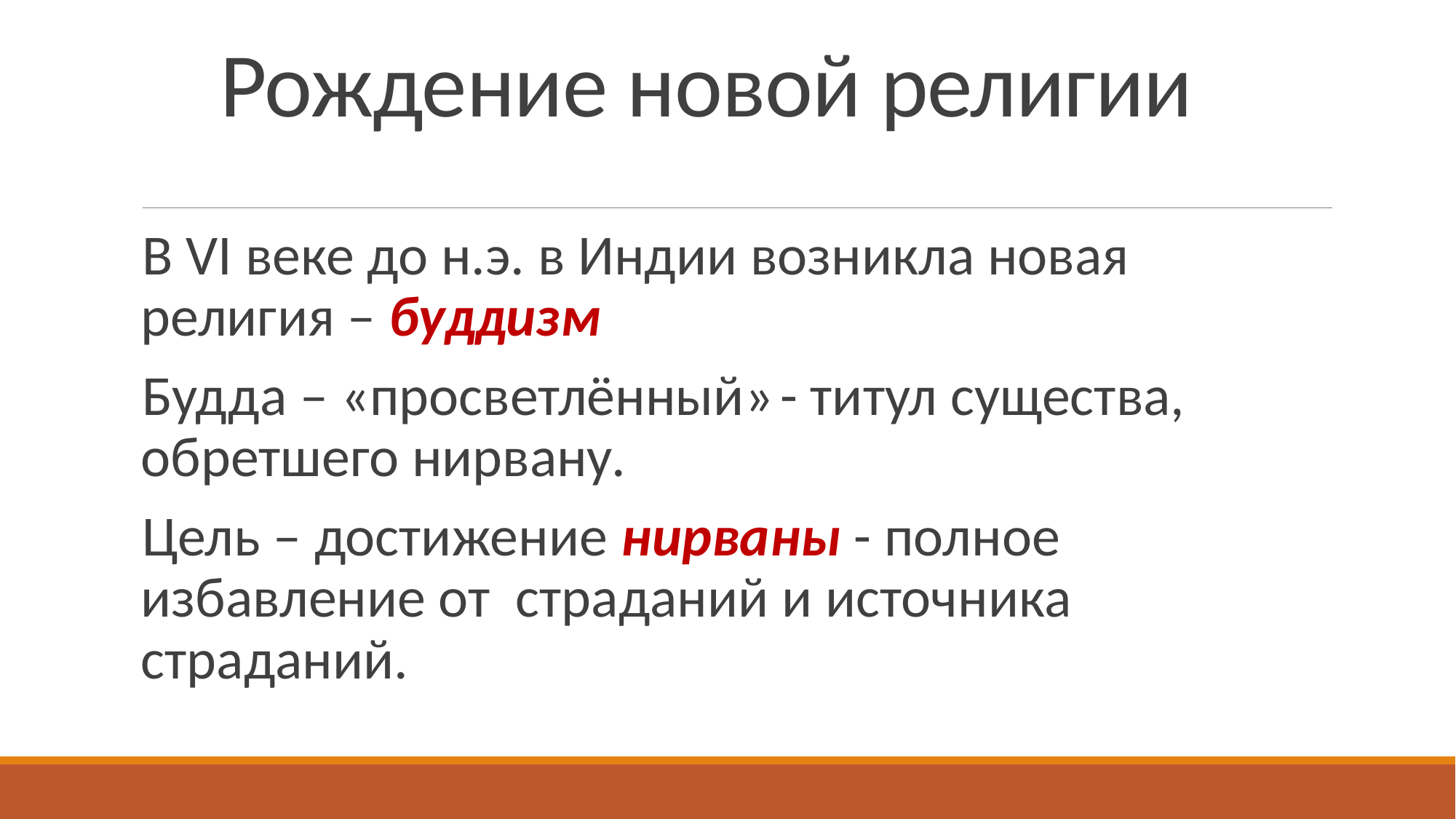

# Рождение новой религии
В VI веке до н.э. в Индии возникла новая религия – буддизм
Будда – «просветлённый» - титул существа, обретшего нирвану.
Цель – достижение нирваны - полное избавление от  страданий и источника страданий.